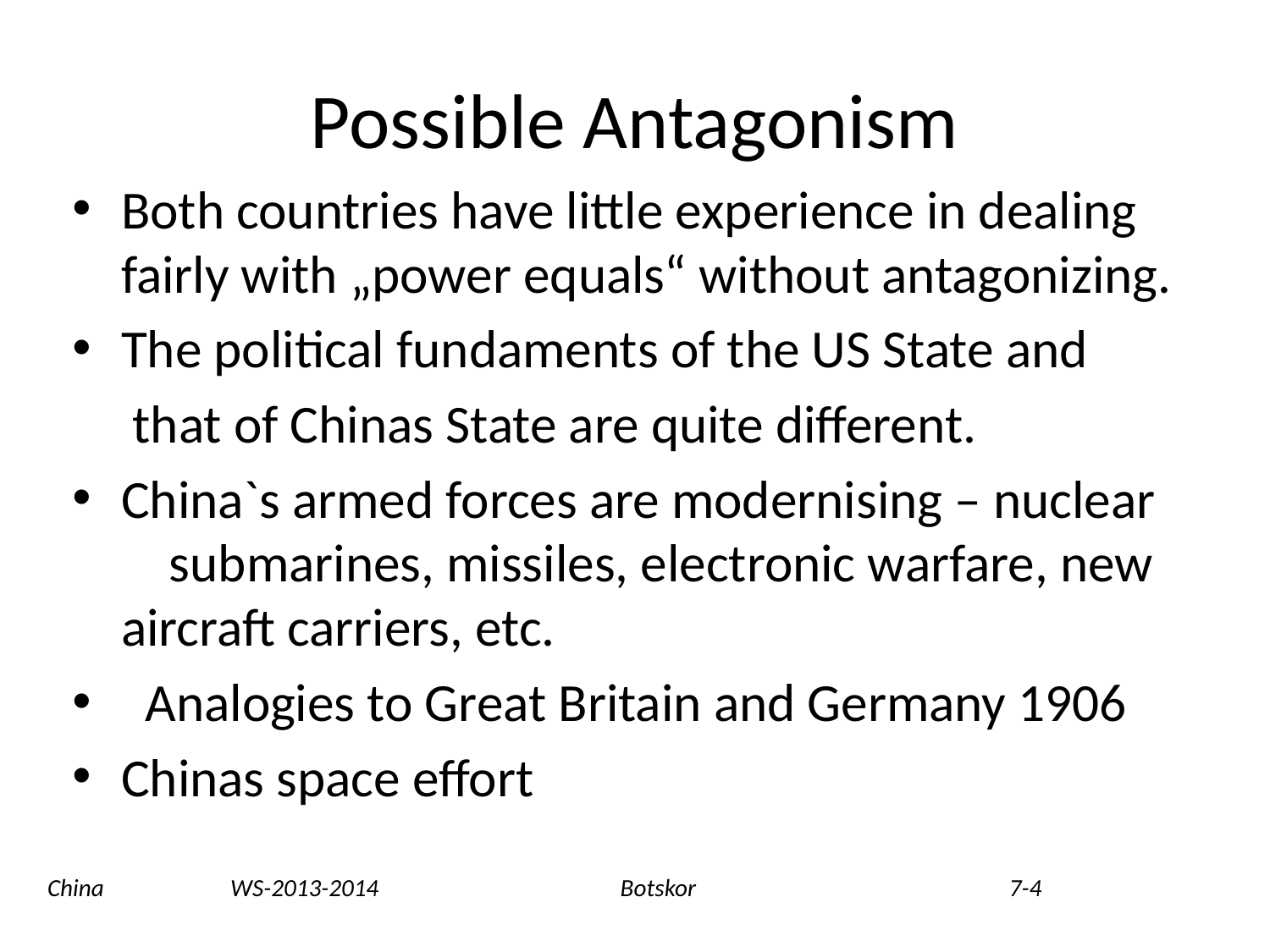

# Possible Antagonism
Both countries have little experience in dealing fairly with „power equals“ without antagonizing.
The political fundaments of the US State and
     that of Chinas State are quite different.
China`s armed forces are modernising – nuclear       submarines, missiles, electronic warfare, new aircraft carriers, etc.
  Analogies to Great Britain and Germany 1906
Chinas space effort

China                       WS-2013-2014                                            Botskor                                                         7-4